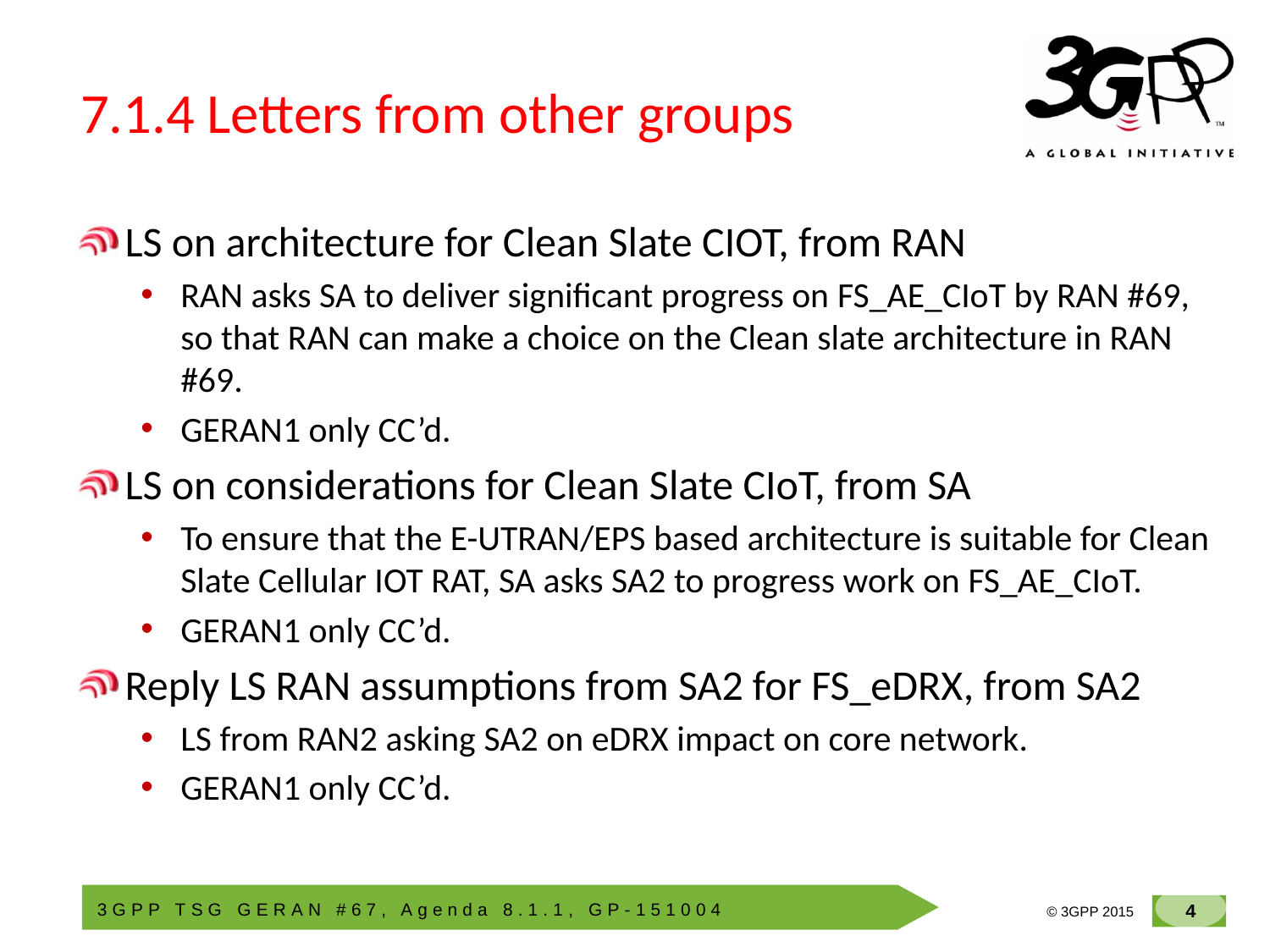

# 7.1.4 Letters from other groups
LS on architecture for Clean Slate CIOT, from RAN
RAN asks SA to deliver significant progress on FS_AE_CIoT by RAN #69, so that RAN can make a choice on the Clean slate architecture in RAN #69.
GERAN1 only CC’d.
LS on considerations for Clean Slate CIoT, from SA
To ensure that the E-UTRAN/EPS based architecture is suitable for Clean Slate Cellular IOT RAT, SA asks SA2 to progress work on FS_AE_CIoT.
GERAN1 only CC’d.
Reply LS RAN assumptions from SA2 for FS_eDRX, from SA2
LS from RAN2 asking SA2 on eDRX impact on core network.
GERAN1 only CC’d.